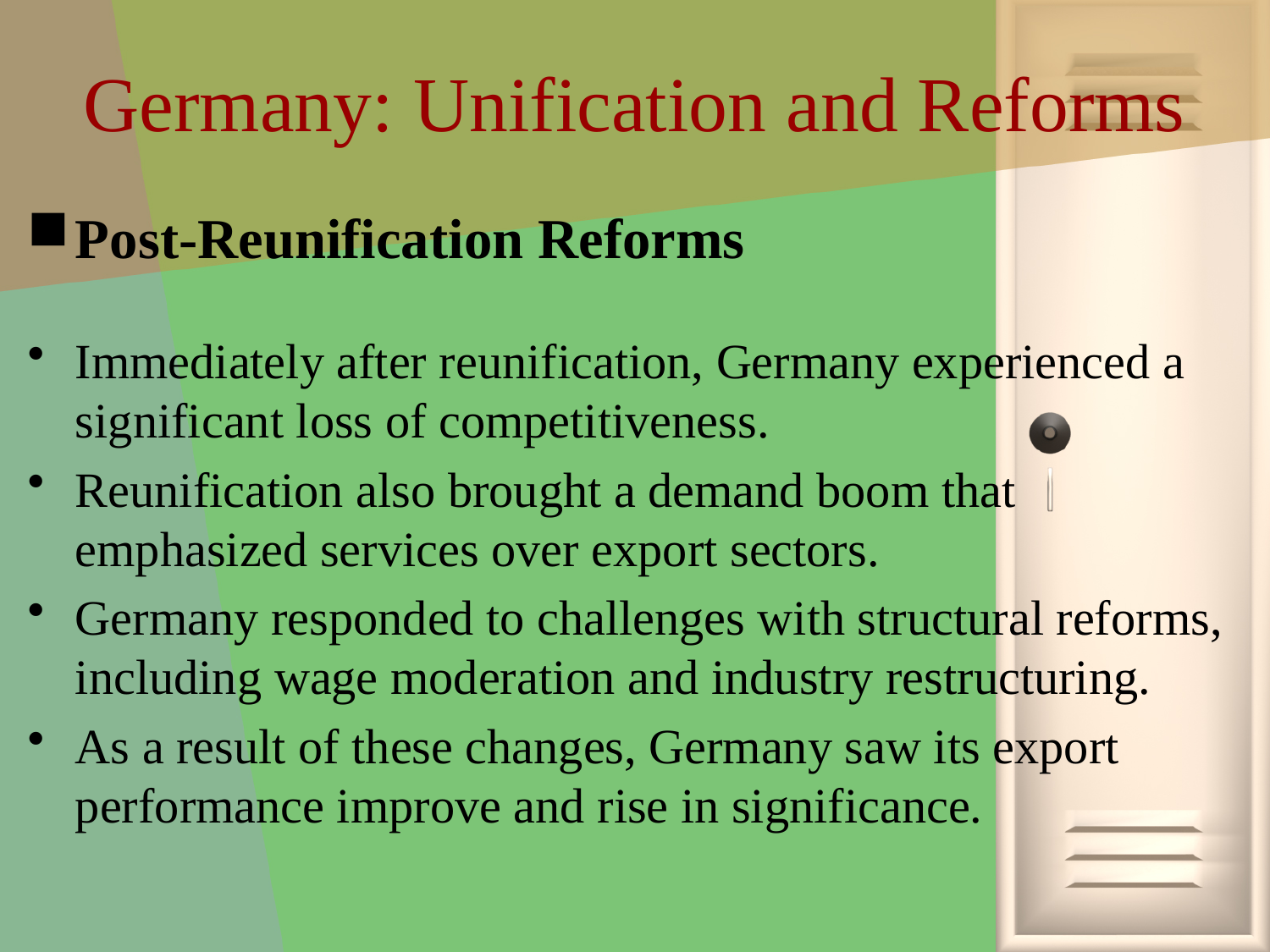

# Germany: Unification and Reforms
Post-Reunification Reforms

Immediately after reunification, Germany experienced a significant loss of competitiveness.
Reunification also brought a demand boom that emphasized services over export sectors.
Germany responded to challenges with structural reforms, including wage moderation and industry restructuring.
As a result of these changes, Germany saw its export performance improve and rise in significance.